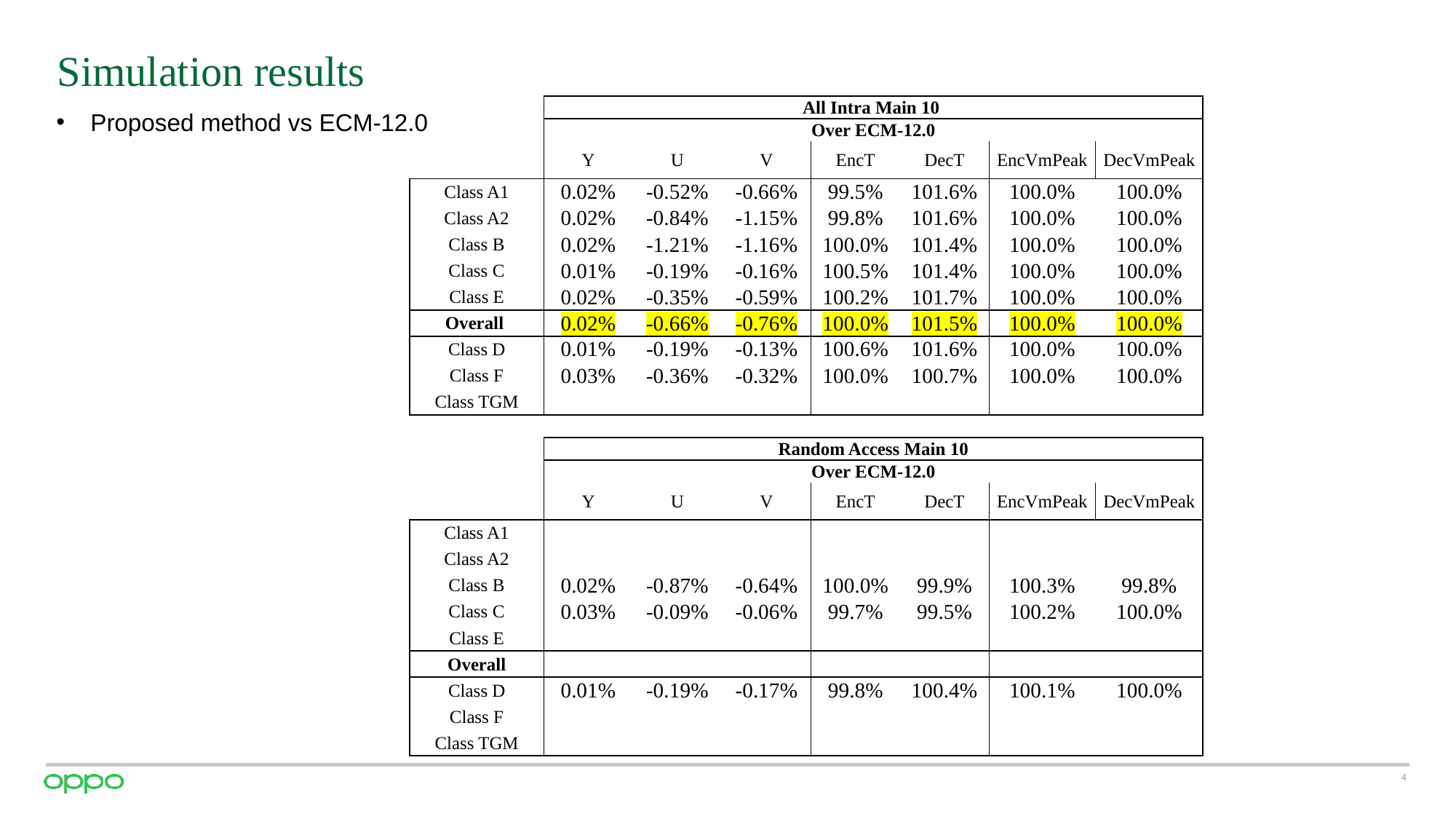

# Simulation results
|  | All Intra Main 10 |  |  |  |  |  |  |
| --- | --- | --- | --- | --- | --- | --- | --- |
|  | Over ECM-12.0 |  |  |  |  |  |  |
|  | Y | U | V | EncT | DecT | EncVmPeak | DecVmPeak |
| Class A1 | 0.02% | -0.52% | -0.66% | 99.5% | 101.6% | 100.0% | 100.0% |
| Class A2 | 0.02% | -0.84% | -1.15% | 99.8% | 101.6% | 100.0% | 100.0% |
| Class B | 0.02% | -1.21% | -1.16% | 100.0% | 101.4% | 100.0% | 100.0% |
| Class C | 0.01% | -0.19% | -0.16% | 100.5% | 101.4% | 100.0% | 100.0% |
| Class E | 0.02% | -0.35% | -0.59% | 100.2% | 101.7% | 100.0% | 100.0% |
| Overall | 0.02% | -0.66% | -0.76% | 100.0% | 101.5% | 100.0% | 100.0% |
| Class D | 0.01% | -0.19% | -0.13% | 100.6% | 101.6% | 100.0% | 100.0% |
| Class F | 0.03% | -0.36% | -0.32% | 100.0% | 100.7% | 100.0% | 100.0% |
| Class TGM |  |  |  |  |  |  |  |
|  |  |  |  |  |  |  |  |
|  | Random Access Main 10 |  |  |  |  |  |  |
|  | Over ECM-12.0 |  |  |  |  |  |  |
|  | Y | U | V | EncT | DecT | EncVmPeak | DecVmPeak |
| Class A1 |  |  |  |  |  |  |  |
| Class A2 |  |  |  |  |  |  |  |
| Class B | 0.02% | -0.87% | -0.64% | 100.0% | 99.9% | 100.3% | 99.8% |
| Class C | 0.03% | -0.09% | -0.06% | 99.7% | 99.5% | 100.2% | 100.0% |
| Class E |  |  |  |  |  |  |  |
| Overall |  |  |  |  |  |  |  |
| Class D | 0.01% | -0.19% | -0.17% | 99.8% | 100.4% | 100.1% | 100.0% |
| Class F |  |  |  |  |  |  |  |
| Class TGM |  |  |  |  |  |  |  |
Proposed method vs ECM-12.0